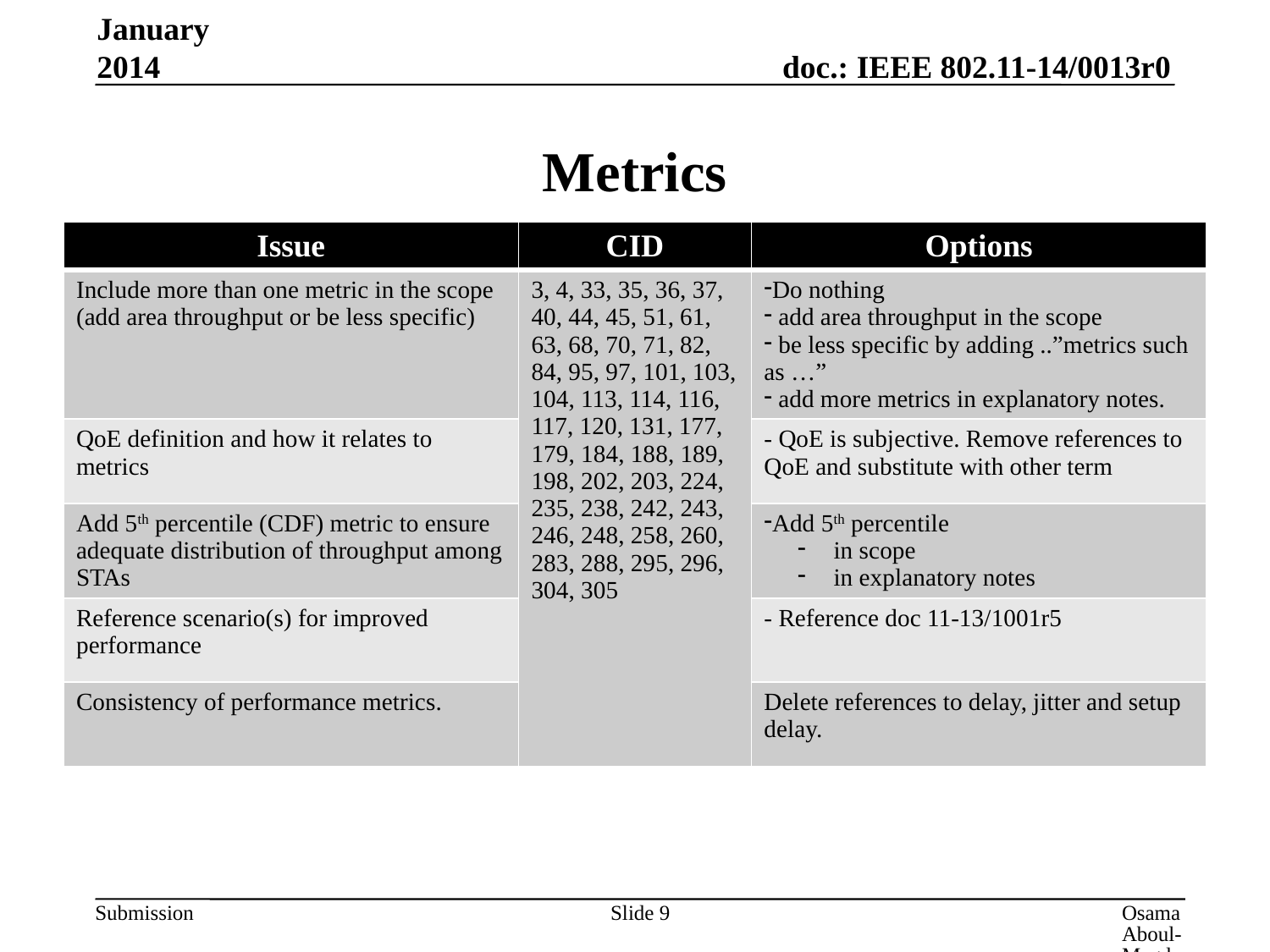

January 2014
# Metrics
| Issue | CID | Options |
| --- | --- | --- |
| Include more than one metric in the scope (add area throughput or be less specific) | 3, 4, 33, 35, 36, 37, 40, 44, 45, 51, 61, 63, 68, 70, 71, 82, 84, 95, 97, 101, 103, 104, 113, 114, 116, 117, 120, 131, 177, 179, 184, 188, 189, 198, 202, 203, 224, 235, 238, 242, 243, 246, 248, 258, 260, 283, 288, 295, 296, 304, 305 | Do nothing add area throughput in the scope be less specific by adding ..”metrics such as …” add more metrics in explanatory notes. |
| QoE definition and how it relates to metrics |  | - QoE is subjective. Remove references to QoE and substitute with other term |
| Add 5th percentile (CDF) metric to ensure adequate distribution of throughput among STAs |  | Add 5th percentile in scope in explanatory notes |
| Reference scenario(s) for improved performance |  | - Reference doc 11-13/1001r5 |
| Consistency of performance metrics. |  | Delete references to delay, jitter and setup delay. |
Slide 9
Osama Aboul-Magd, Huawei Technologies